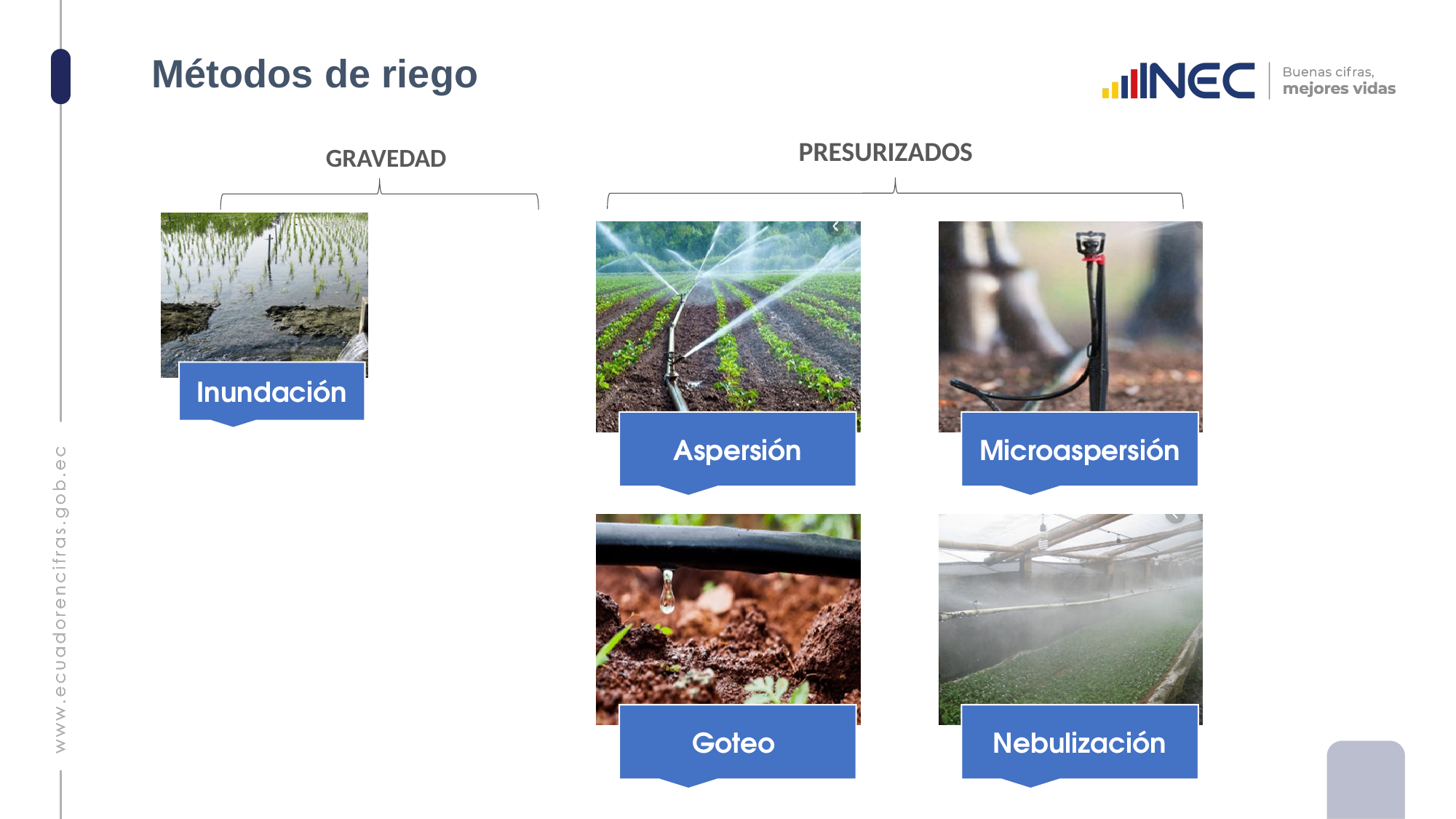

Métodos de riego
PRESURIZADOS
GRAVEDAD
Surcos
Inundación
Aspersión
Goteo
Microaspersión
Nebulización